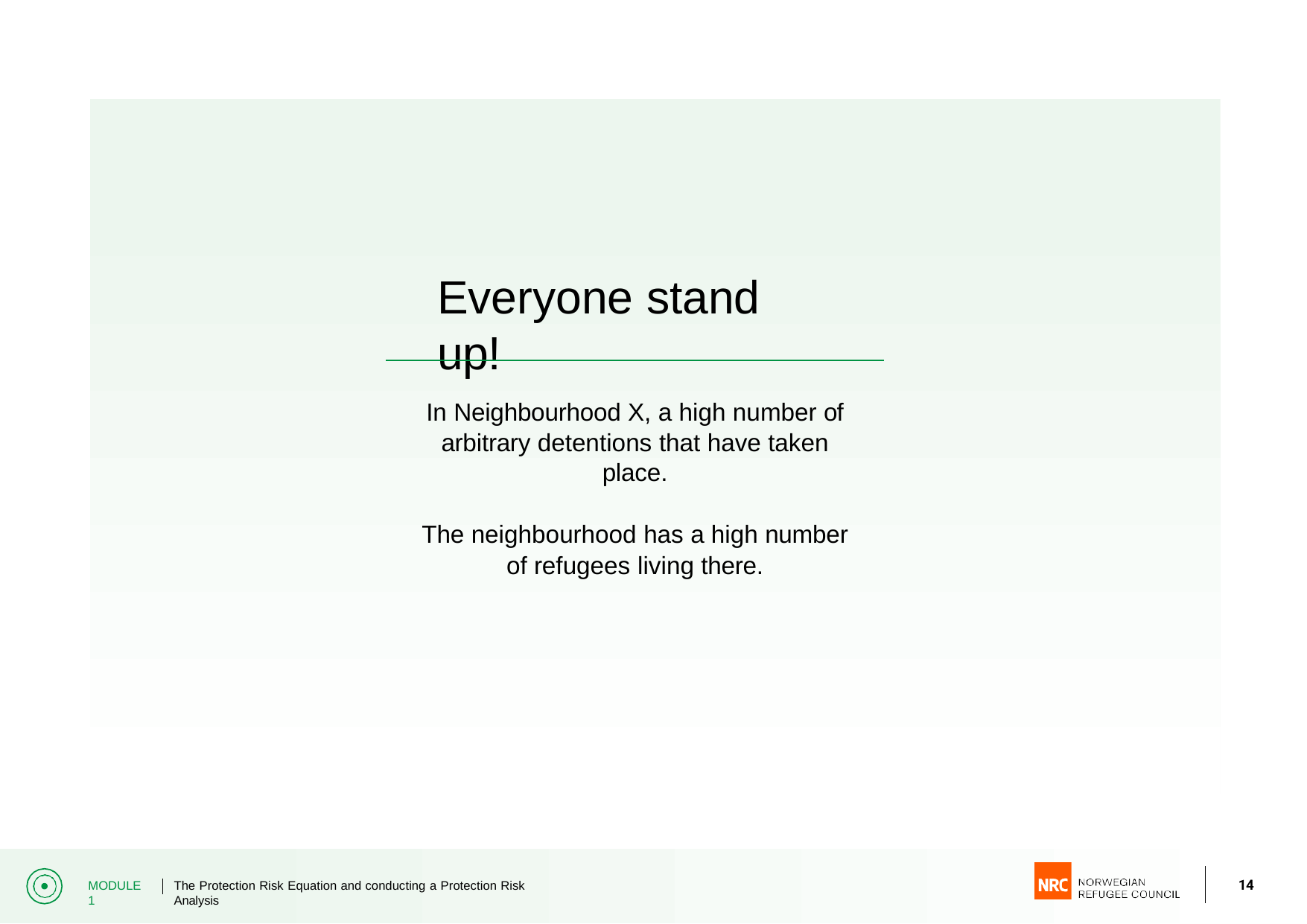

# Everyone stand up!

In Neighbourhood X, a high number of
arbitrary detentions that have taken place.

The neighbourhood has a high number
of refugees living there.
14
MODULE 1
The Protection Risk Equation and conducting a Protection Risk Analysis